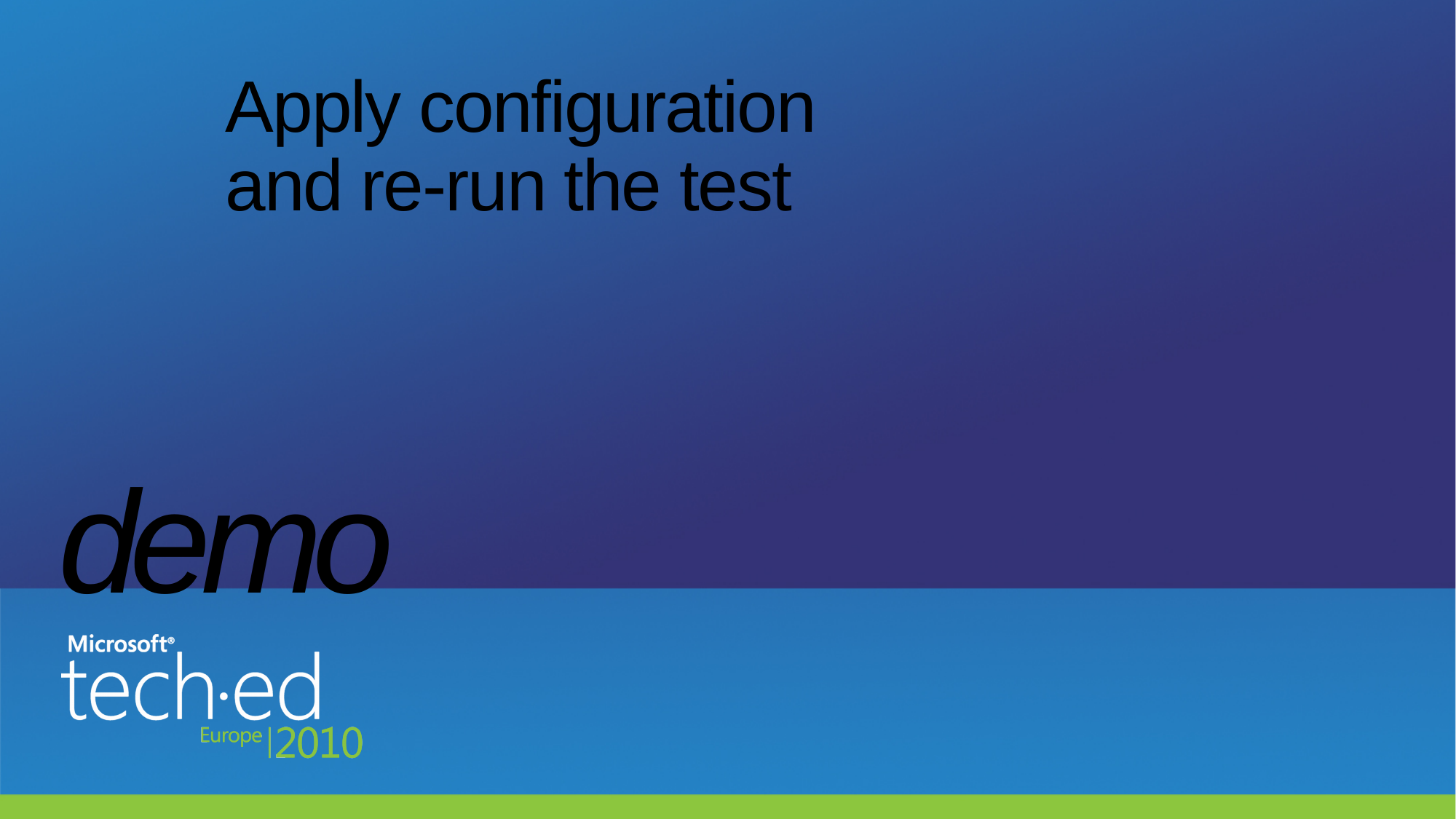

# Apply configuration and re-run the test

demo